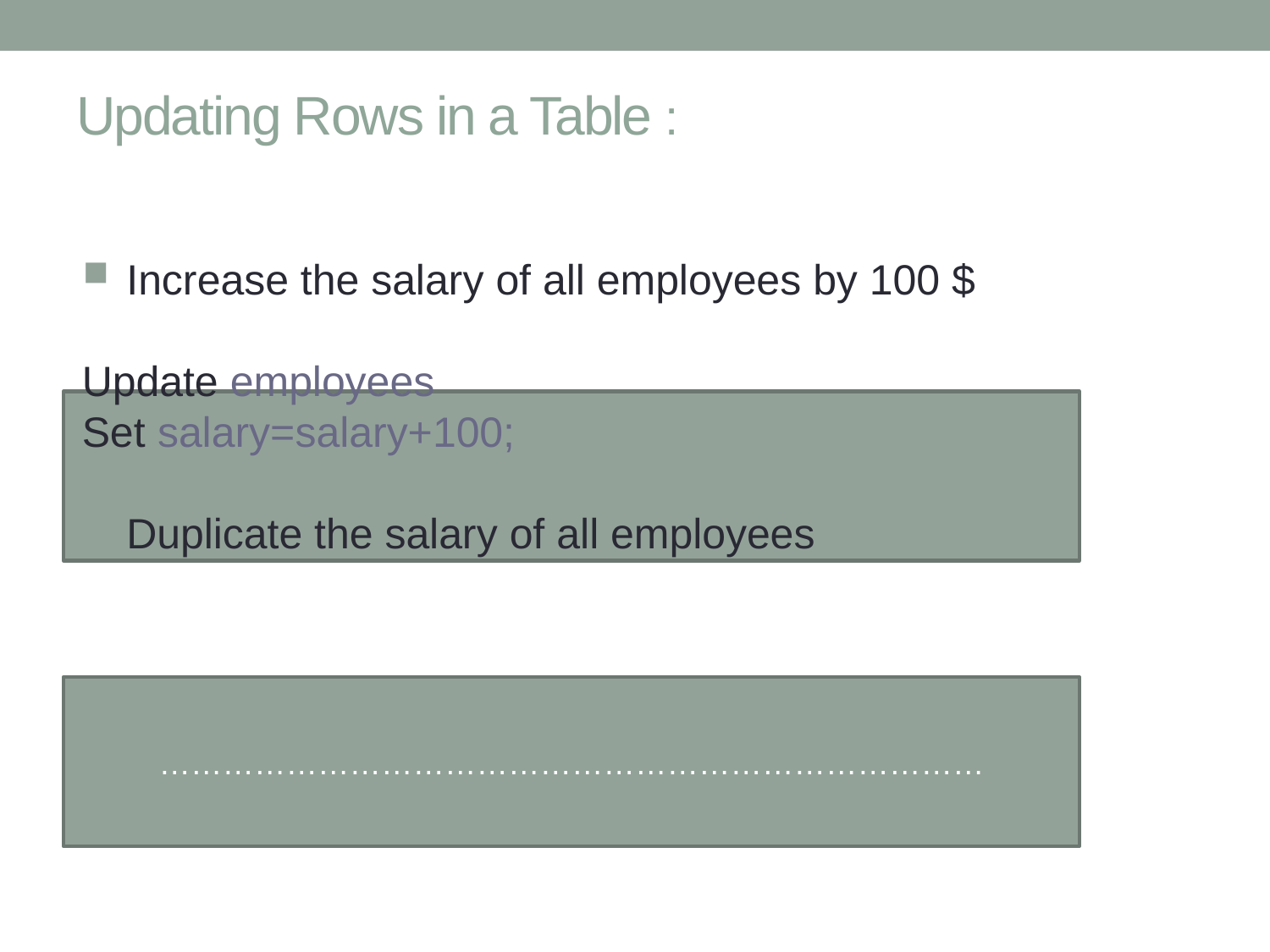

# Updating Rows in a Table : Example of updating all rows
Increase the salary of all employees by 100 $

Update employees
Set salary=salary+100;

Duplicate the salary of all employees

……………………………………………………………………